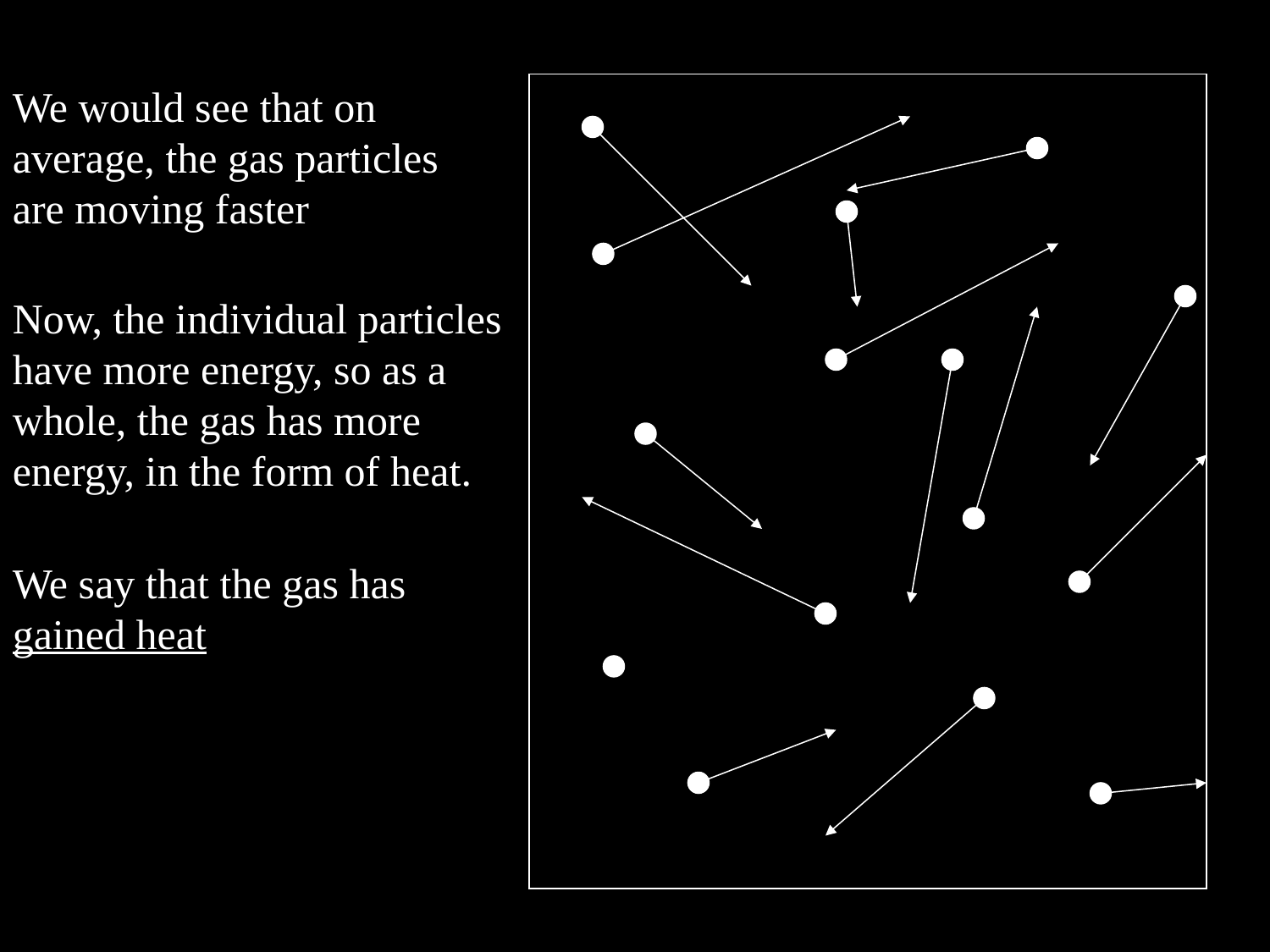

We would see that on average, the gas particles are moving faster

Now, the individual particles have more energy, so as a whole, the gas has more energy, in the form of heat.
We say that the gas has gained heat